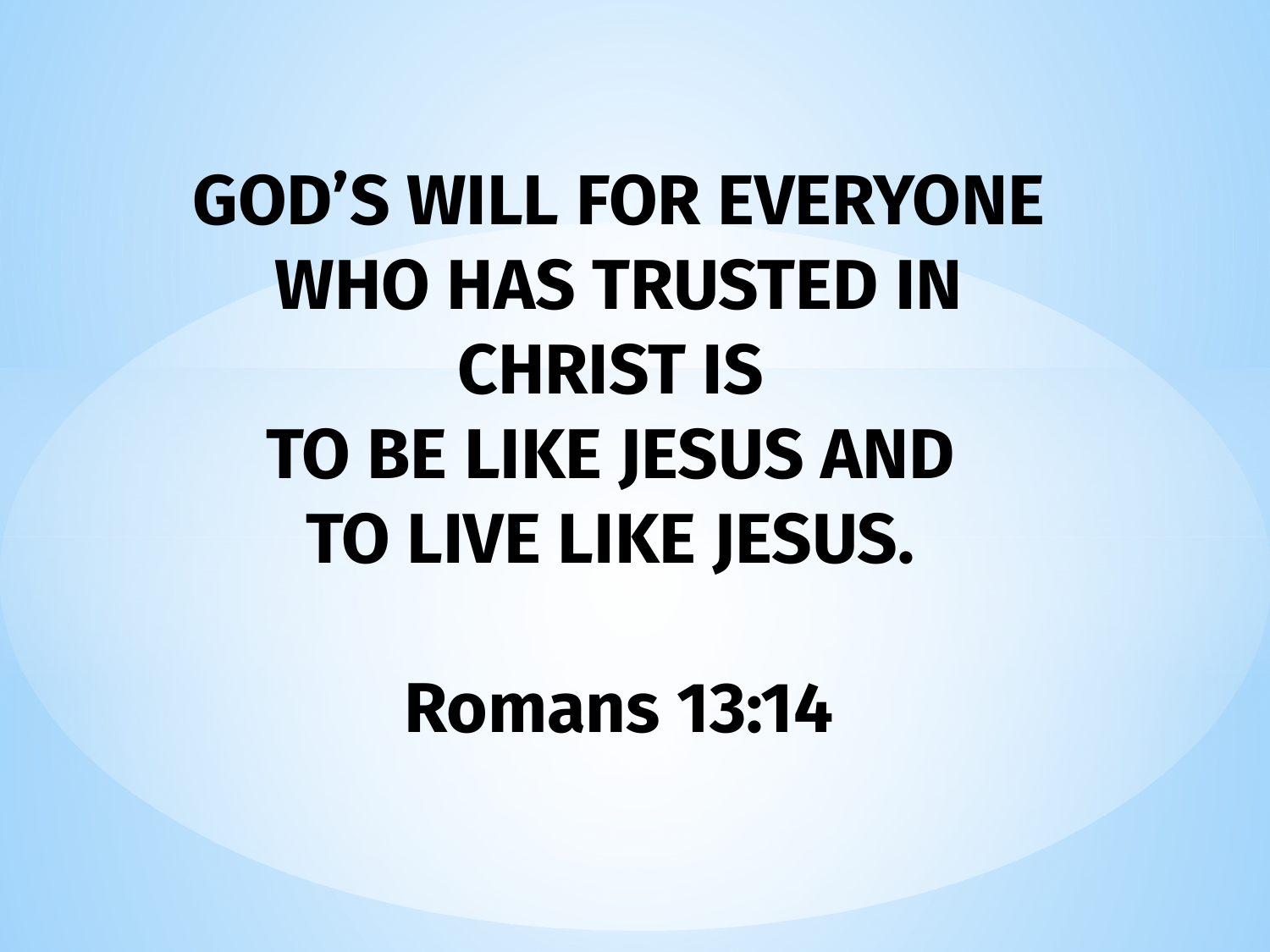

GOD’S WILL FOR EVERYONE WHO HAS TRUSTED IN CHRIST IS
TO BE LIKE JESUS AND
TO LIVE LIKE JESUS.
Romans 13:14